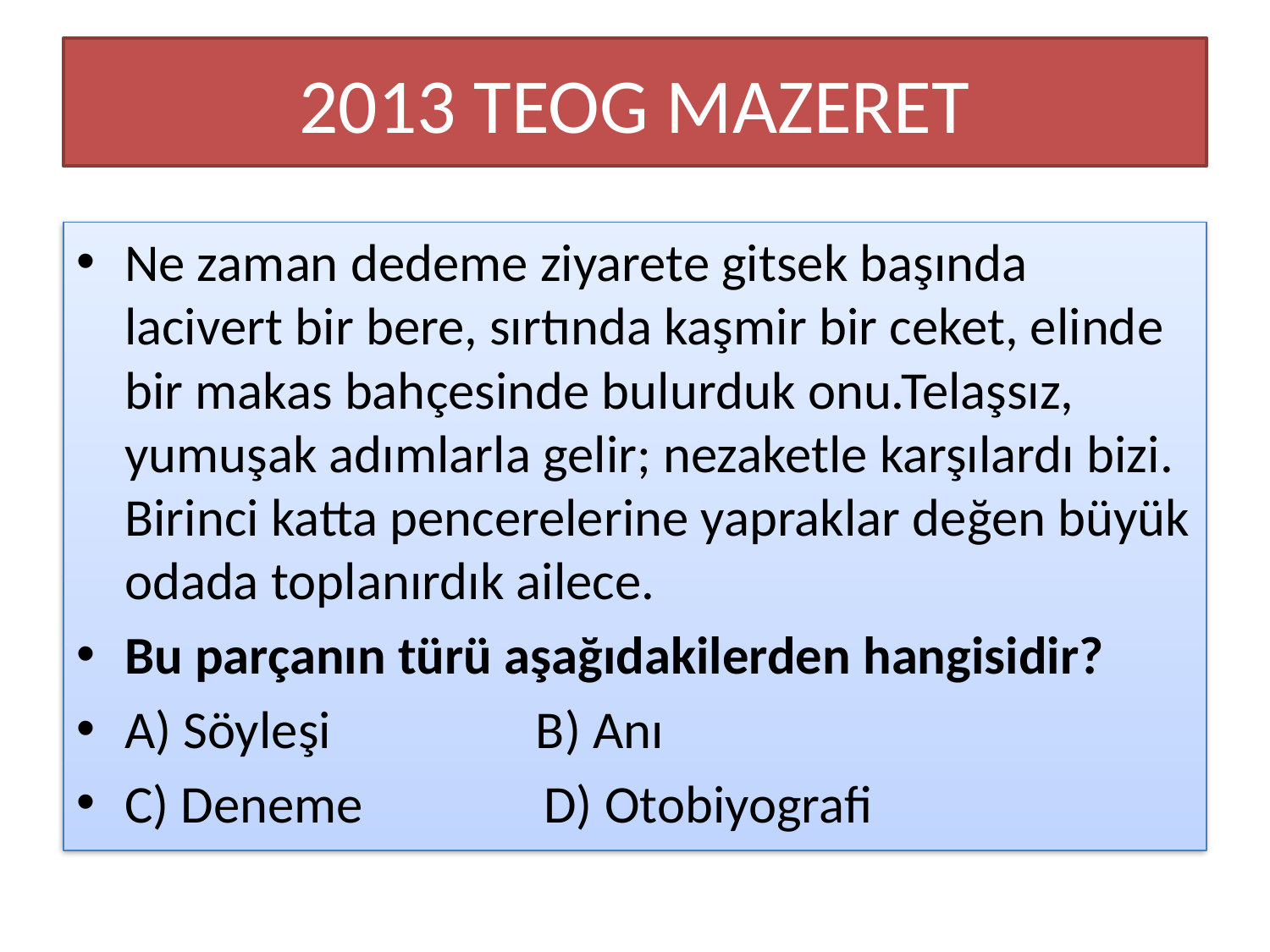

# 2013 TEOG MAZERET
Ne zaman dedeme ziyarete gitsek başında lacivert bir bere, sırtında kaşmir bir ceket, elinde bir makas bahçesinde bulurduk onu.Telaşsız, yumuşak adımlarla gelir; nezaketle karşılardı bizi. Birinci katta pencerelerine yapraklar değen büyük odada toplanırdık ailece.
Bu parçanın türü aşağıdakilerden hangisidir?
A) Söyleşi                 B) Anı
C) Deneme               D) Otobiyografi